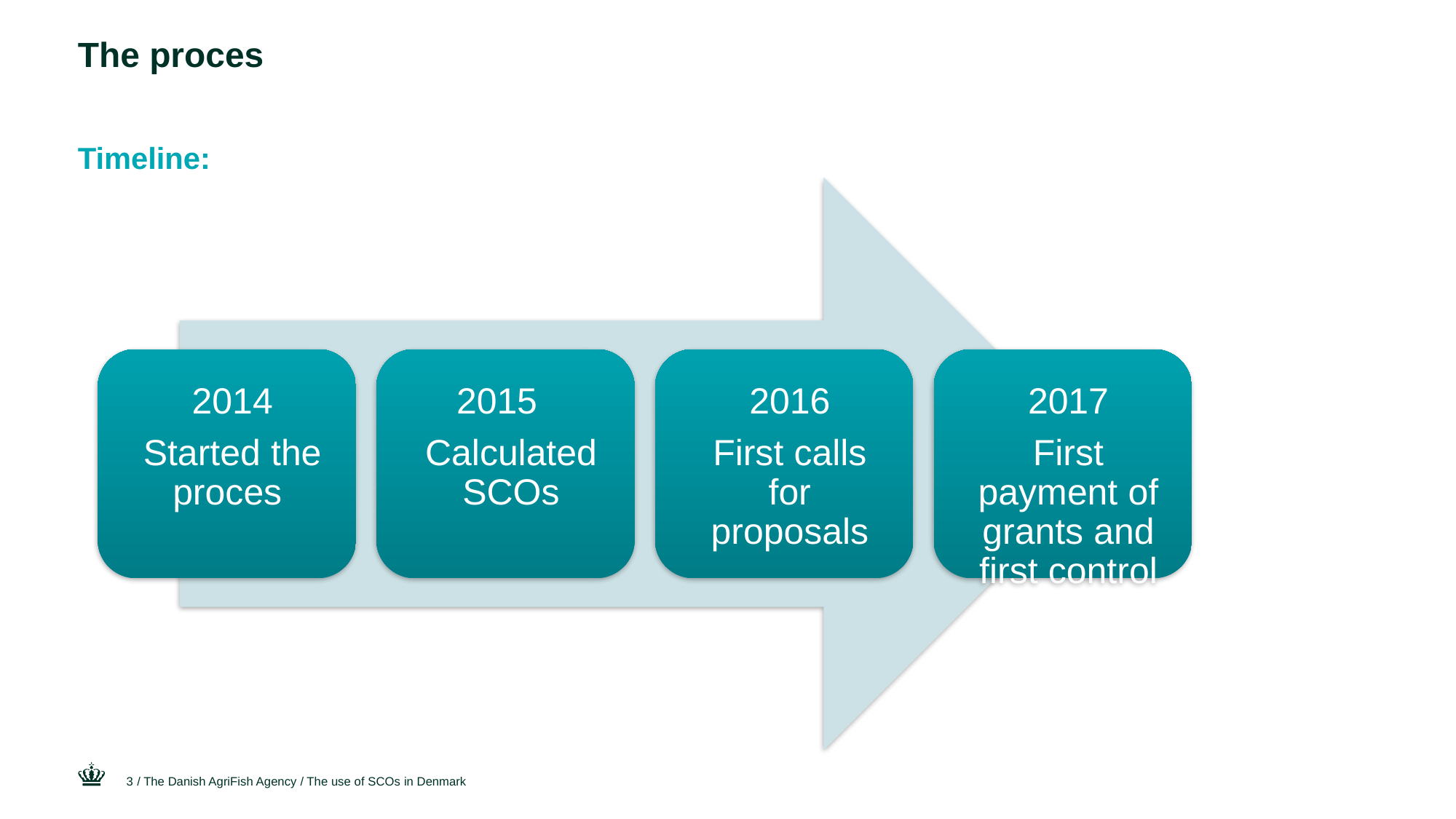

# The proces
Timeline:

2014
Started the proces

2015
Calculated SCOs

2016
First calls for proposals

2017
First payment of grants and first control

3
/ The Danish AgriFish Agency / The use of SCOs in Denmark
29 September 2016